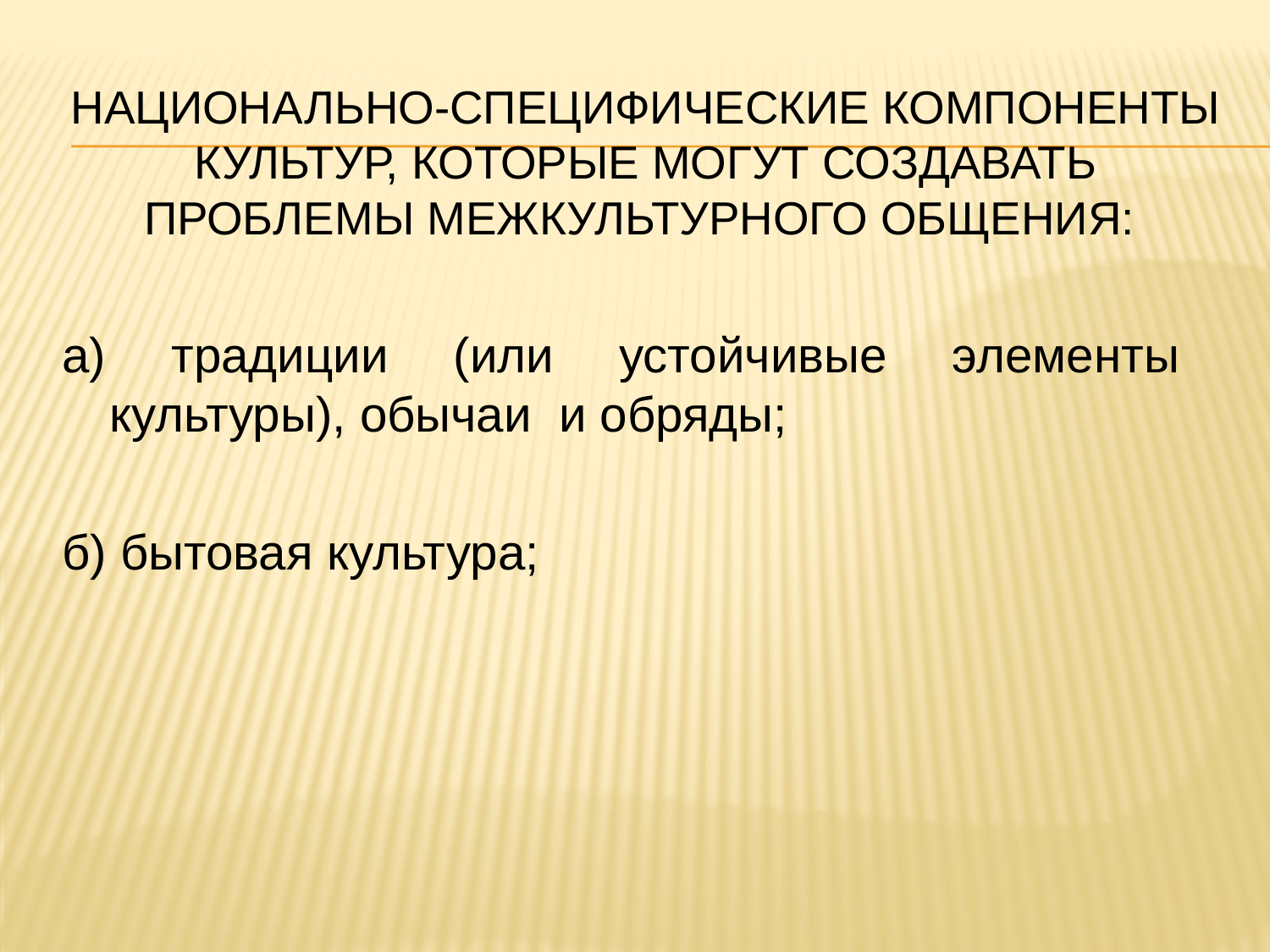

# Национально-специфические компоненты культур, которые могут создавать проблемы межкультурноГО ОБЩЕНИЯ:
а) традиции (или устойчивые элементы культуры), обычаи  и обряды;

б) бытовая культура;